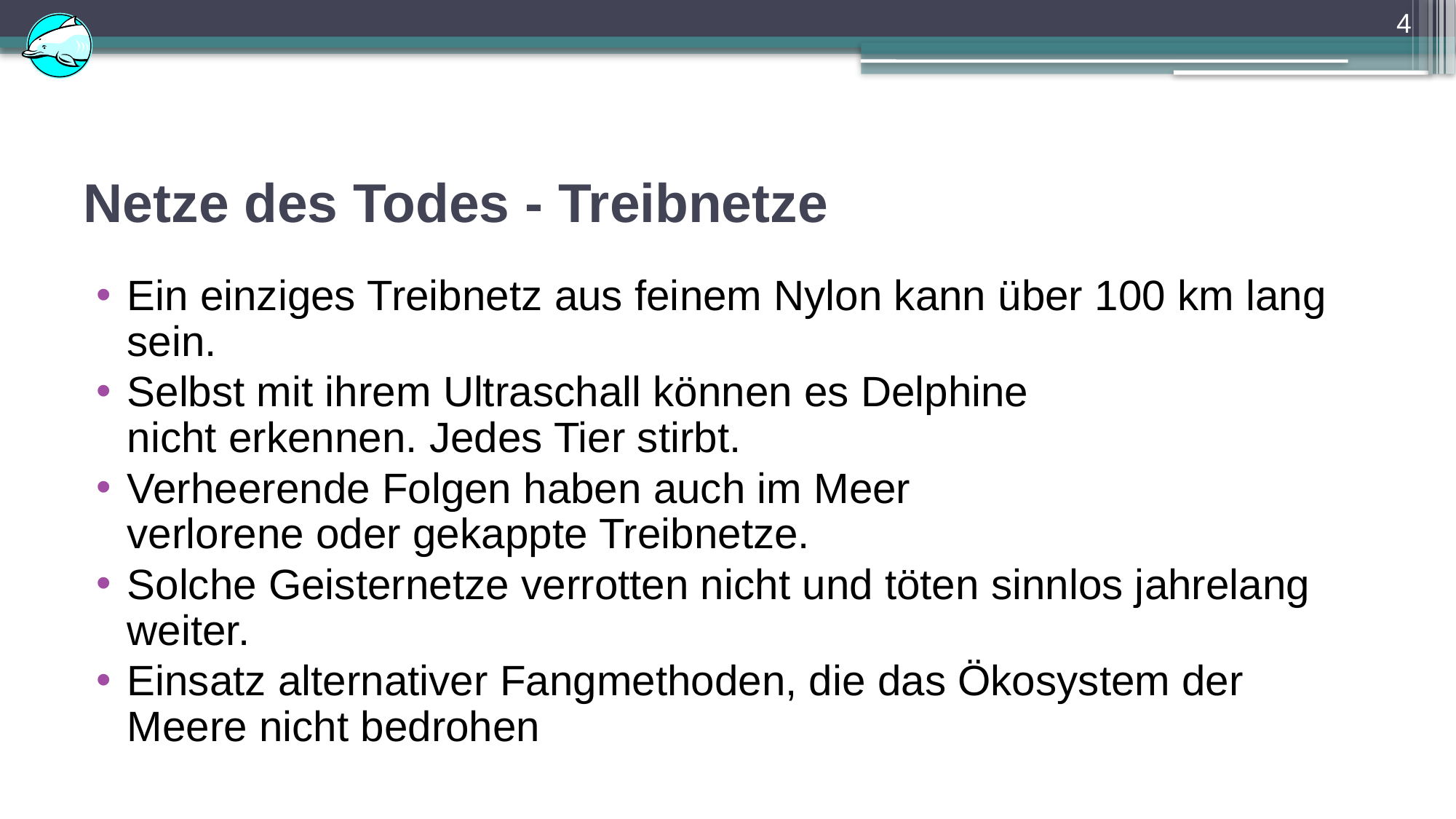

4
# Netze des Todes - Treibnetze
Ein einziges Treibnetz aus feinem Nylon kann über 100 km lang sein.
Selbst mit ihrem Ultraschall können es Delphine
nicht erkennen. Jedes Tier stirbt.
Verheerende Folgen haben auch im Meer
verlorene oder gekappte Treibnetze.
Solche Geisternetze verrotten nicht und töten sinnlos jahrelang weiter.
Einsatz alternativer Fangmethoden, die das Ökosystem der Meere nicht bedrohen